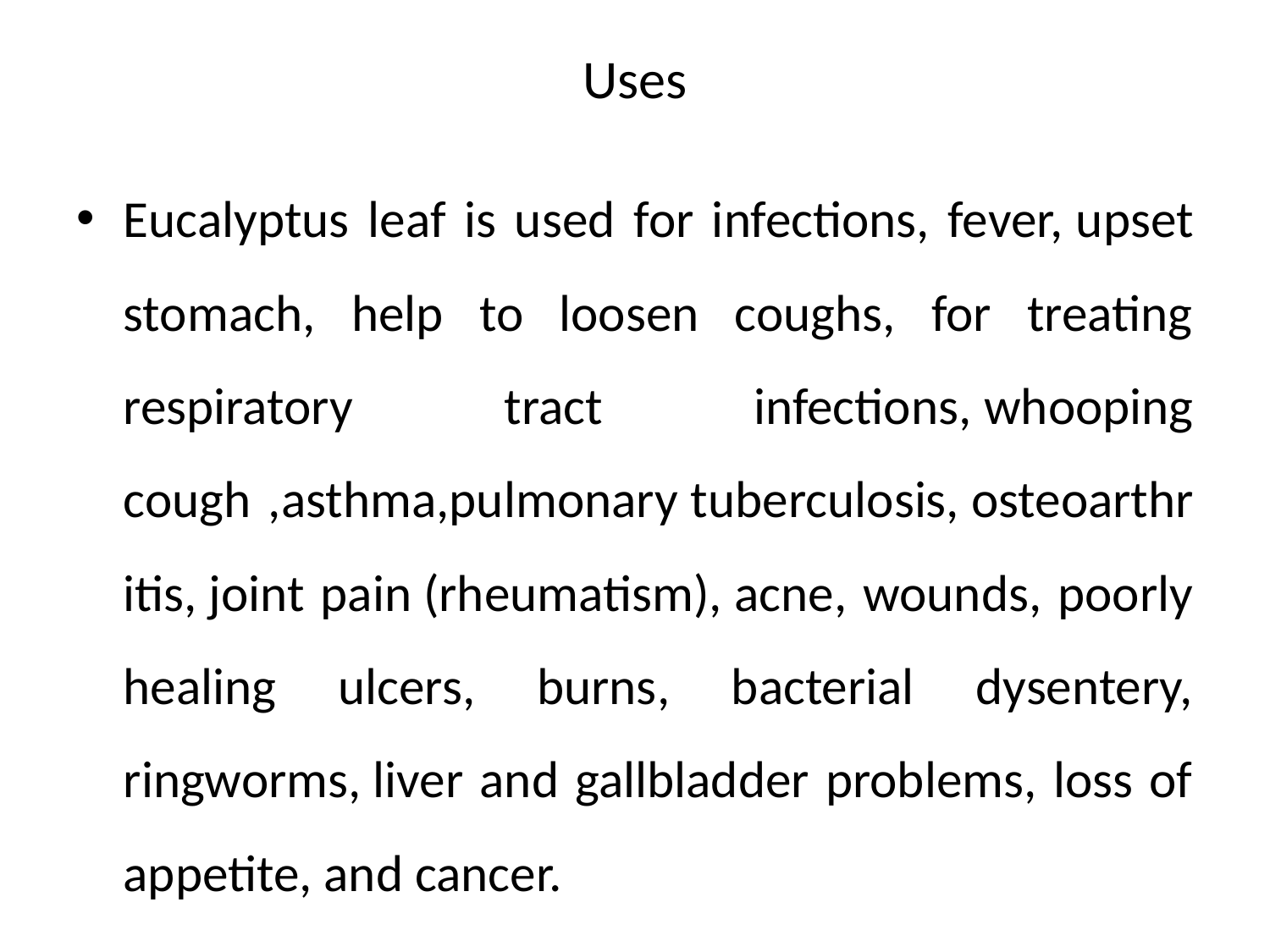

# Uses
Eucalyptus leaf is used for infections, fever, upset stomach, help to loosen coughs, for treating respiratory tract infections, whooping cough ,asthma,pulmonary tuberculosis, osteoarthritis, joint pain (rheumatism), acne, wounds, poorly healing ulcers, burns, bacterial dysentery, ringworms, liver and gallbladder problems, loss of appetite, and cancer.